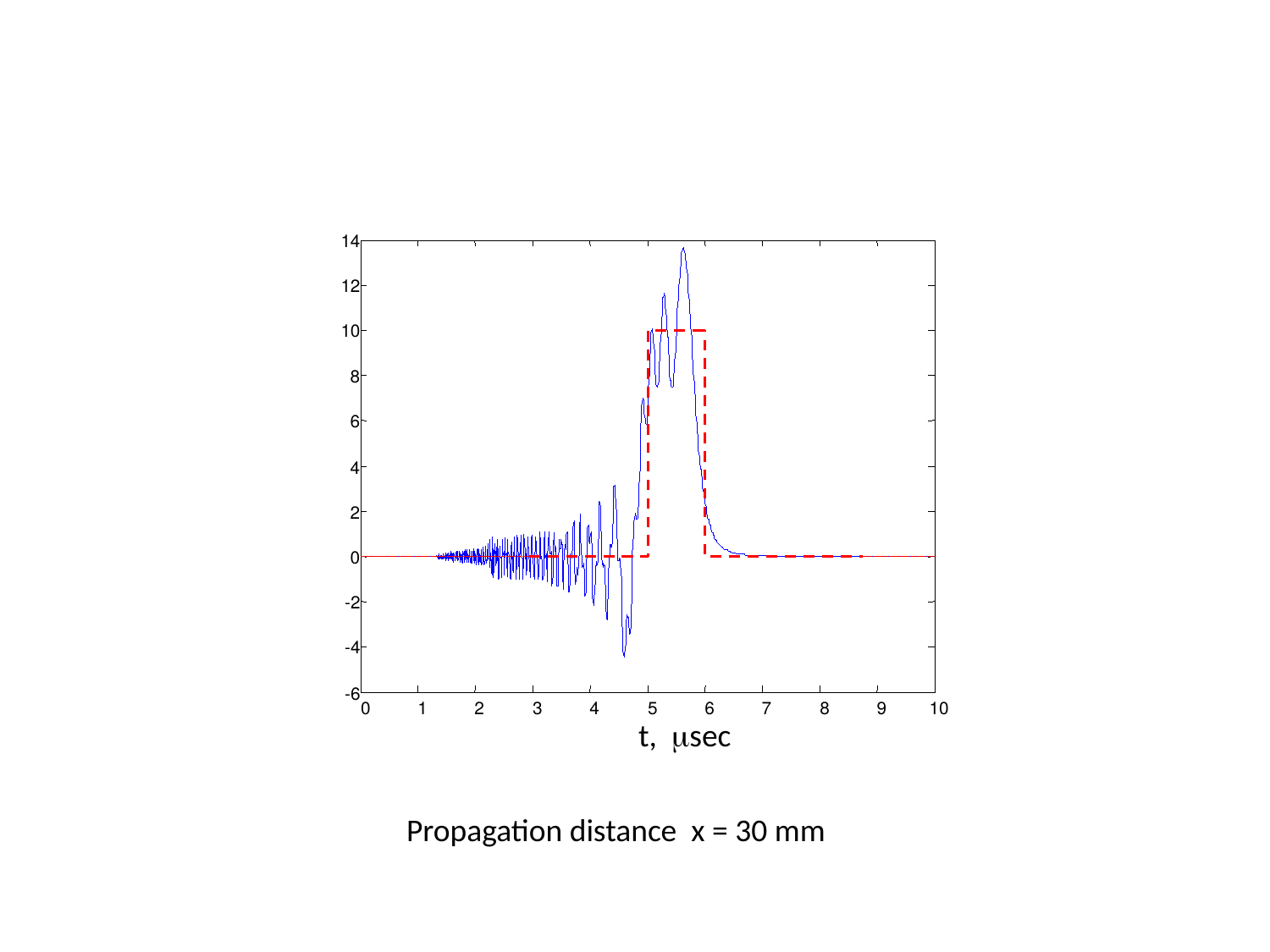

14

12

10

8

6

4

2

0

-2

-4

-6

0
1
2
3
4
5
6
7
8
9
10
t,  μsec
Propagation distance  x = 30 mm